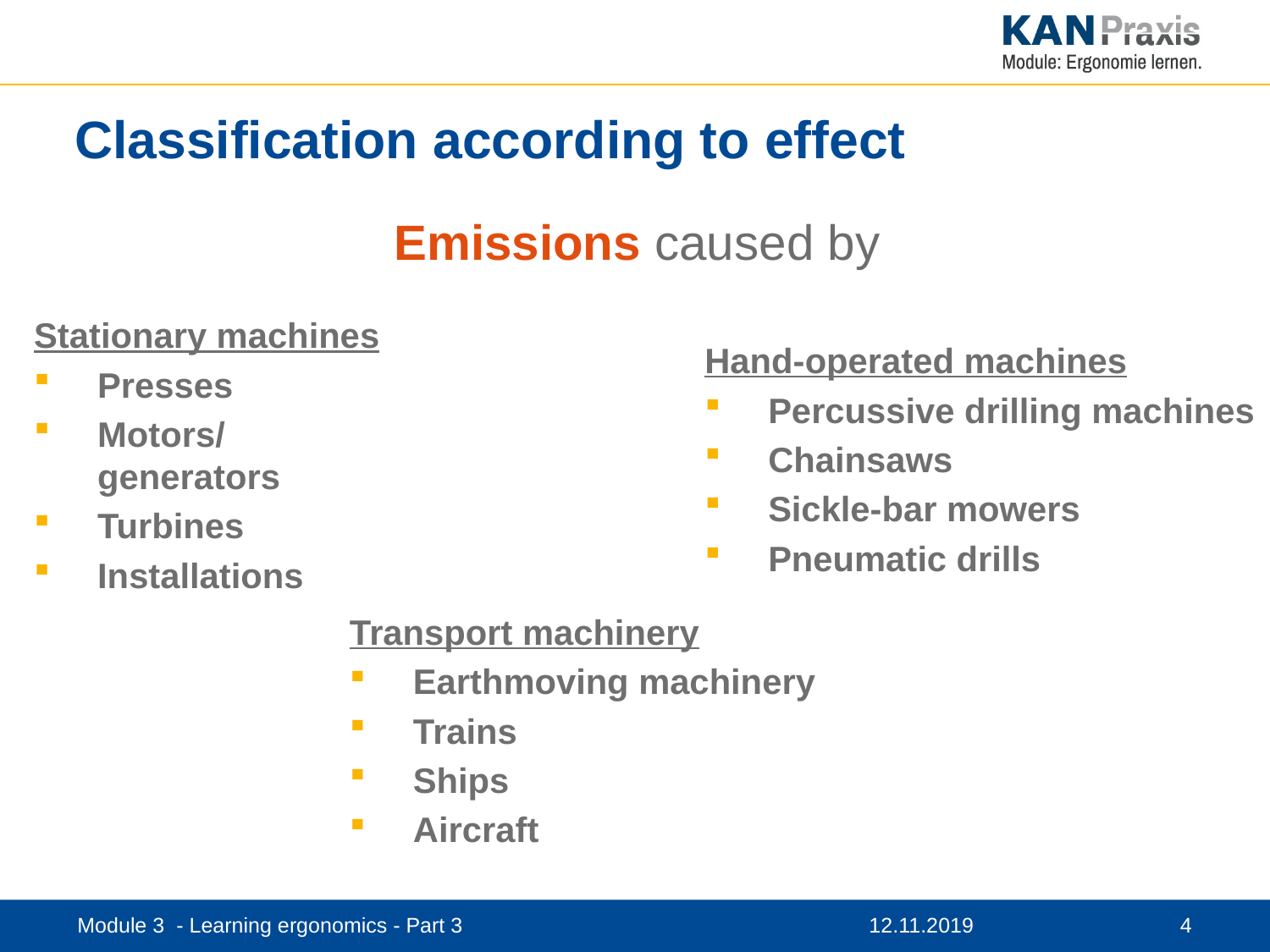

# Classification according to effect
Emissions caused by
Stationary machines
Presses
Motors/
generators
Turbines
Installations
Hand-operated machines
Percussive drilling machines
Chainsaws
Sickle-bar mowers
Pneumatic drills
Transport machinery
Earthmoving machinery
Trains
Ships
Aircraft
Module 3  - Learning ergonomics - Part 3
12.11.2019
4